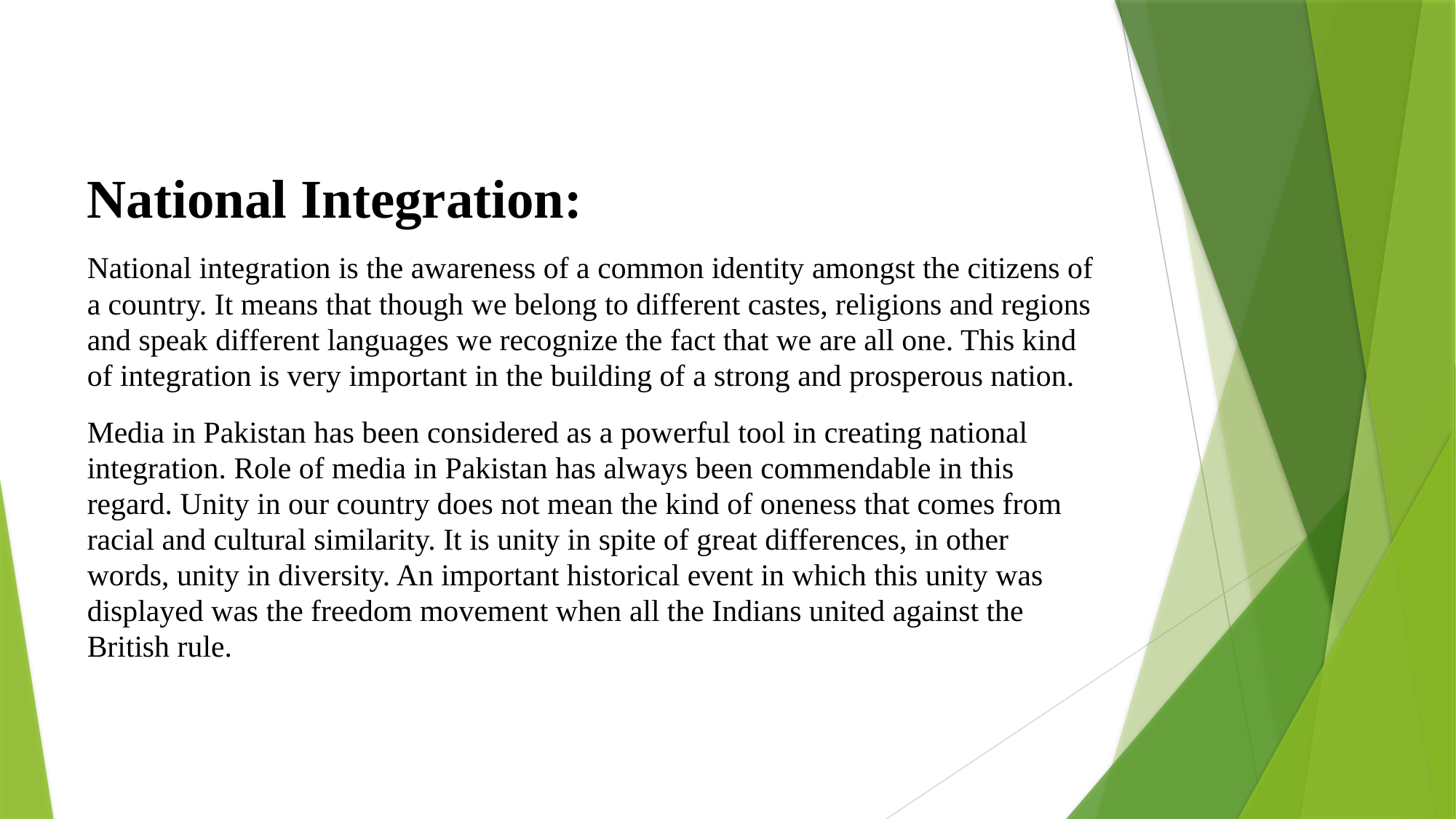

National Integration:
National integration is the awareness of a common identity amongst the citizens of a country. It means that though we belong to different castes, religions and regions and speak different languages we recognize the fact that we are all one. This kind of integration is very important in the building of a strong and prosperous nation.
Media in Pakistan has been considered as a powerful tool in creating national integration. Role of media in Pakistan has always been commendable in this regard. Unity in our country does not mean the kind of oneness that comes from racial and cultural similarity. It is unity in spite of great differences, in other words, unity in diversity. An important historical event in which this unity was displayed was the freedom movement when all the Indians united against the British rule.